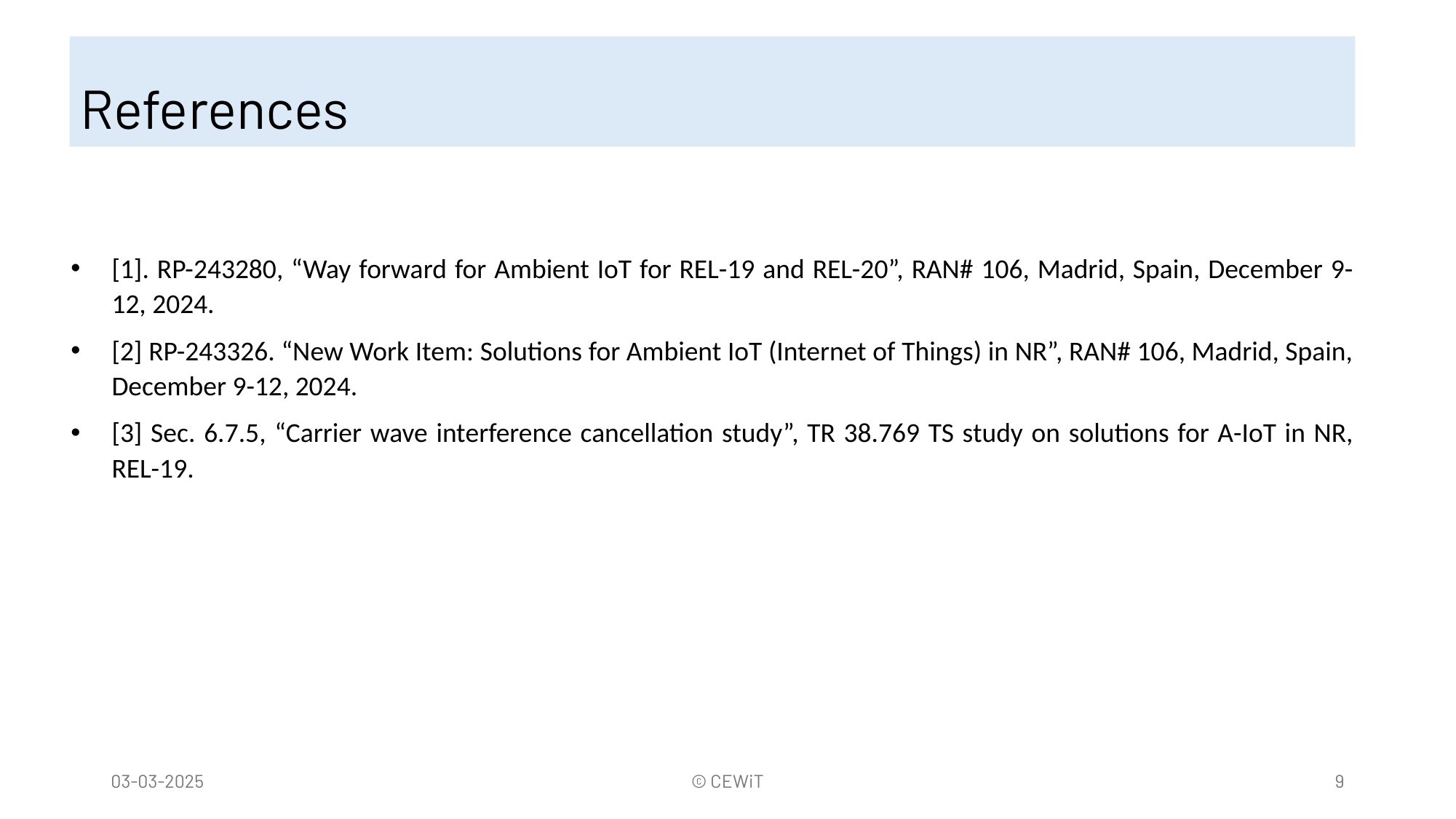

References
[1]. RP-243280, “Way forward for Ambient IoT for REL-19 and REL-20”, RAN# 106, Madrid, Spain, December 9-12, 2024.
[2] RP-243326. “New Work Item: Solutions for Ambient IoT (Internet of Things) in NR”, RAN# 106, Madrid, Spain, December 9-12, 2024.
[3] Sec. 6.7.5, “Carrier wave interference cancellation study”, TR 38.769 TS study on solutions for A-IoT in NR, REL-19.

03-03-2025
© CEWiT
9